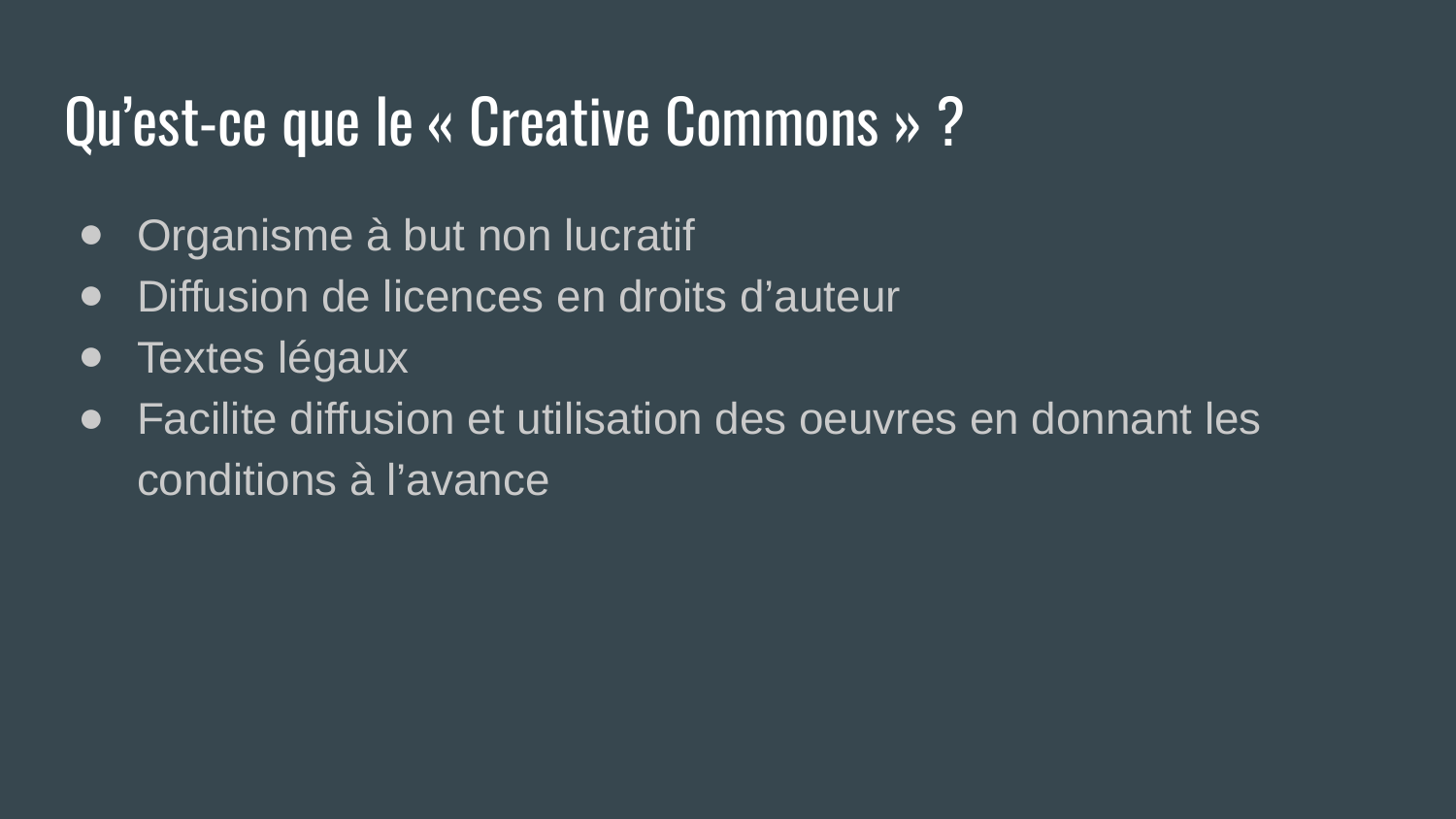

# Qu’est-ce que le « Creative Commons » ?
Organisme à but non lucratif
Diffusion de licences en droits d’auteur
Textes légaux
Facilite diffusion et utilisation des oeuvres en donnant les conditions à l’avance